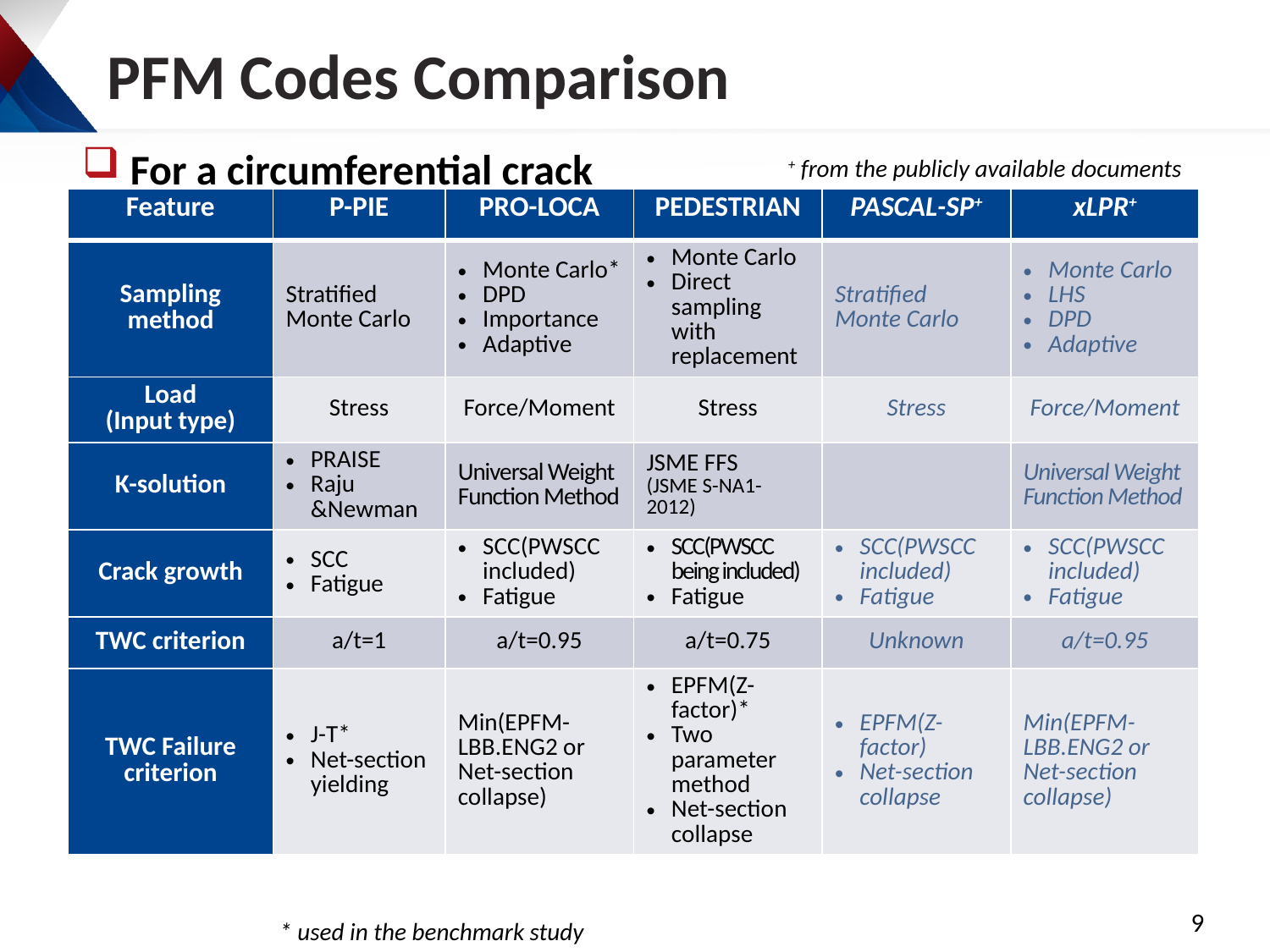

# PFM Codes Comparison
For a circumferential crack
+ from the publicly available documents
| Feature | P-PIE | PRO-LOCA | PEDESTRIAN | PASCAL-SP+ | xLPR+ |
| --- | --- | --- | --- | --- | --- |
| Sampling method | Stratified Monte Carlo | Monte Carlo\* DPD Importance Adaptive | Monte Carlo Direct sampling with replacement | Stratified Monte Carlo | Monte Carlo LHS DPD Adaptive |
| Load (Input type) | Stress | Force/Moment | Stress | Stress | Force/Moment |
| K-solution | PRAISE Raju &Newman | Universal Weight Function Method | JSME FFS (JSME S-NA1-2012) |  | Universal Weight Function Method |
| Crack growth | SCC Fatigue | SCC(PWSCC included) Fatigue | SCC(PWSCC being included) Fatigue | SCC(PWSCC included) Fatigue | SCC(PWSCC included) Fatigue |
| TWC criterion | a/t=1 | a/t=0.95 | a/t=0.75 | Unknown | a/t=0.95 |
| TWC Failure criterion | J-T\* Net-section yielding | Min(EPFM-LBB.ENG2 or Net-section collapse) | EPFM(Z-factor)\* Two parameter method Net-section collapse | EPFM(Z-factor) Net-section collapse | Min(EPFM-LBB.ENG2 or Net-section collapse) |
9
* used in the benchmark study